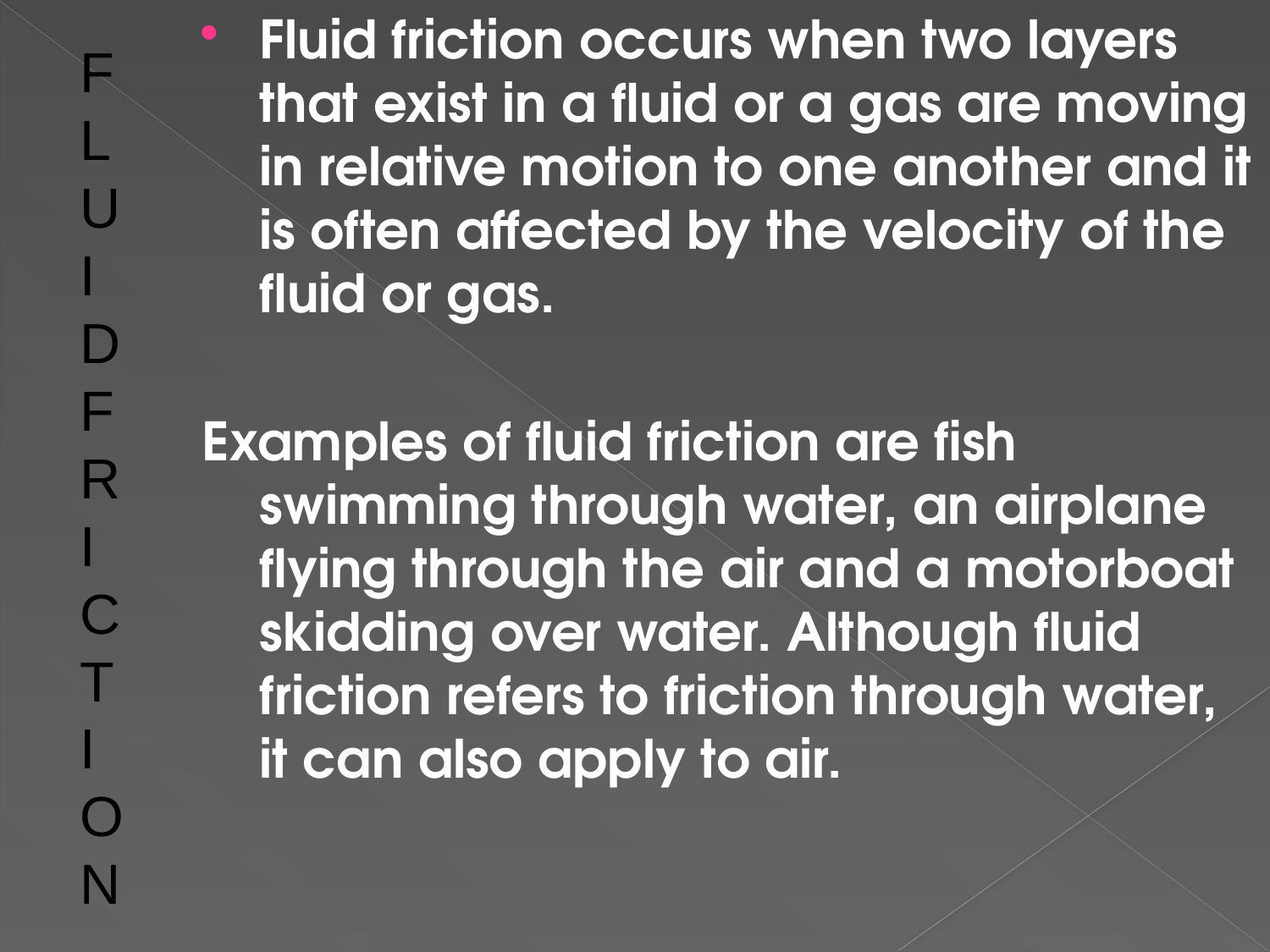

# FLUID FRICTION
Fluid friction occurs when two layers that exist in a fluid or a gas are moving in relative motion to one another and it is often affected by the velocity of the fluid or gas.

Examples of fluid friction are fish swimming through water, an airplane flying through the air and a motorboat skidding over water. Although fluid friction refers to friction through water, it can also apply to air.